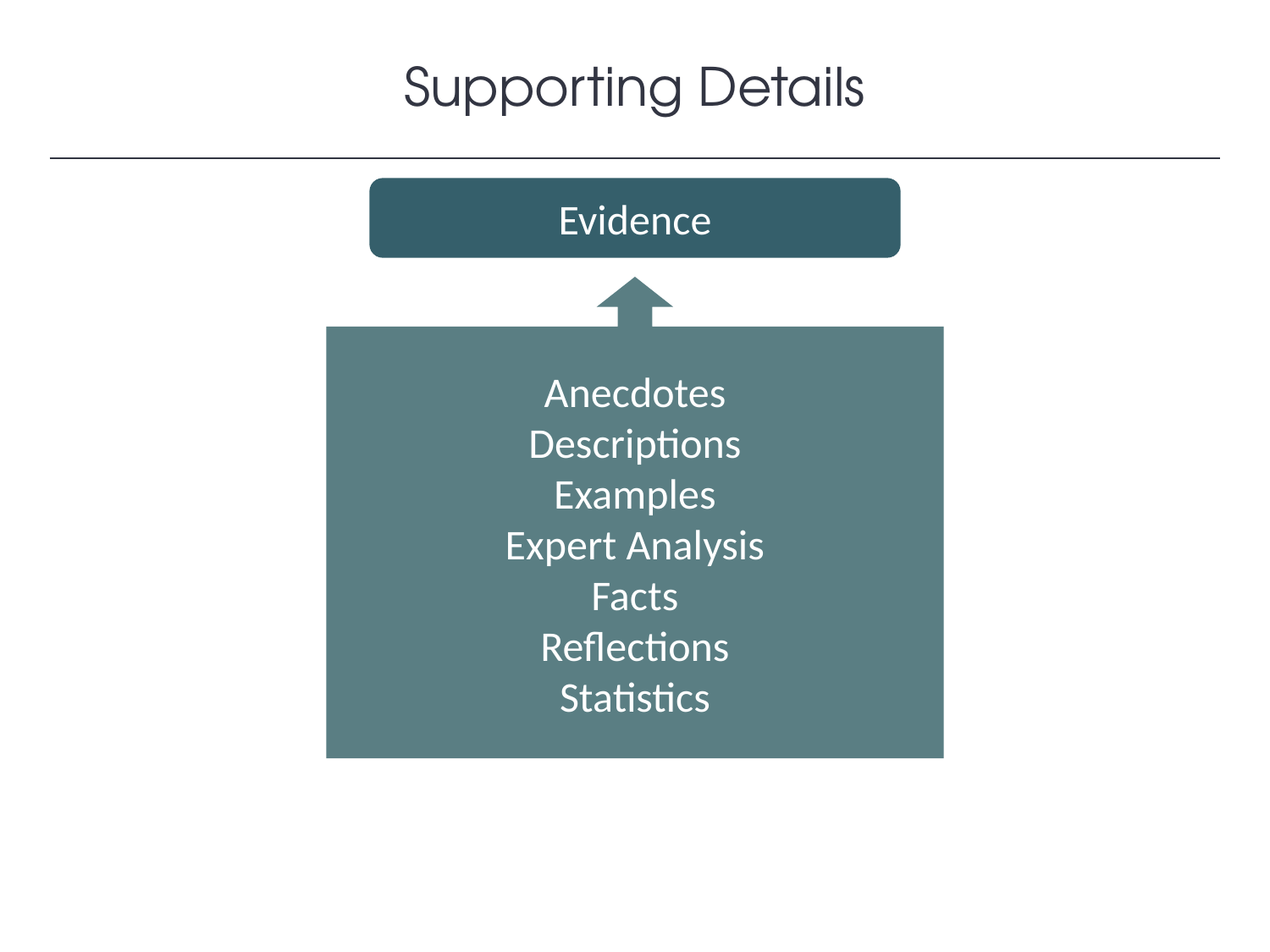

Supporting Details
HAWKES LEARNING
Evidence
Anecdotes
Descriptions
Examples
Expert Analysis
Facts
Reflections
Statistics